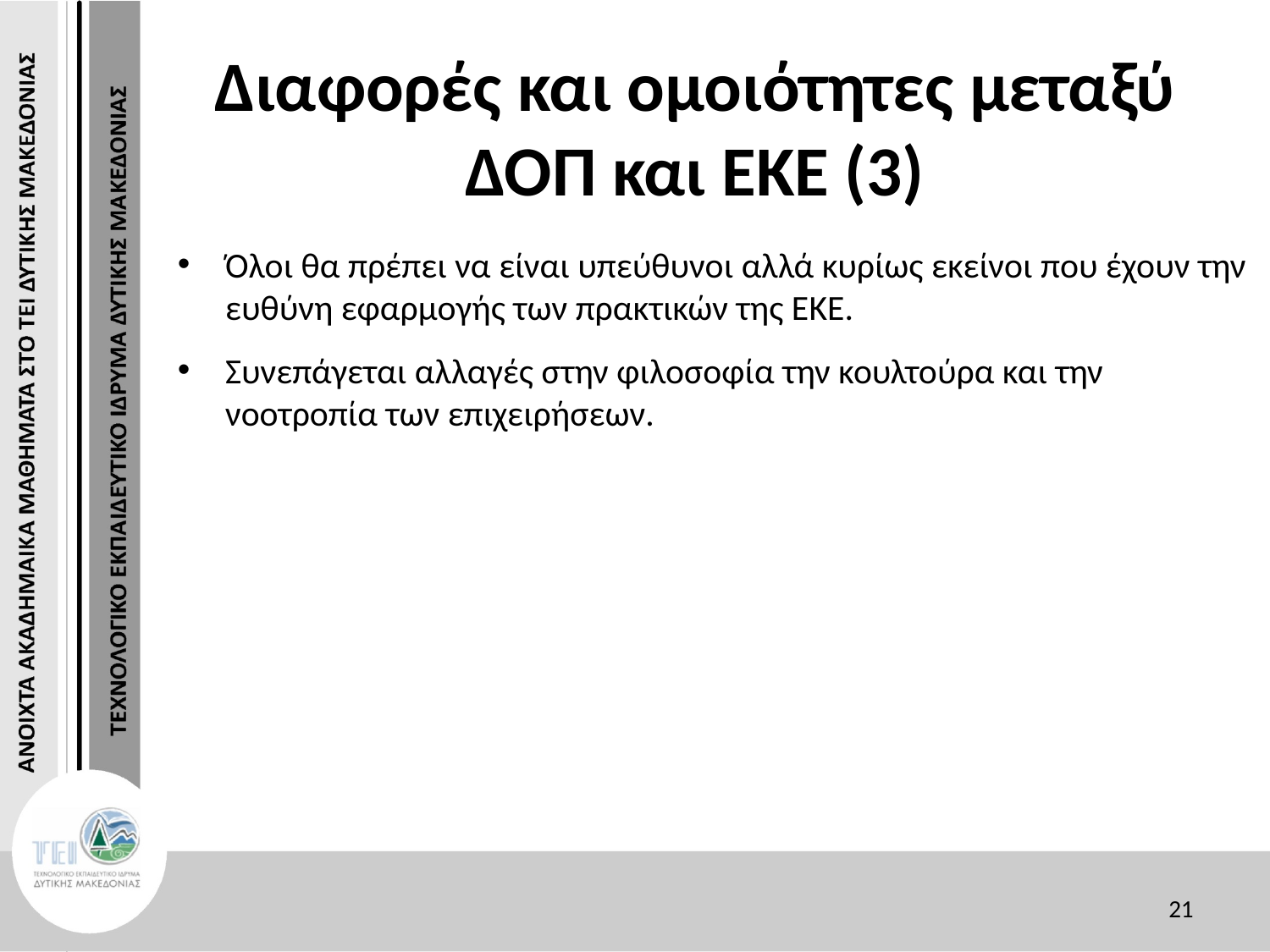

# Διαφορές και ομοιότητες μεταξύ ΔΟΠ και ΕΚΕ (3)
Όλοι θα πρέπει να είναι υπεύθυνοι αλλά κυρίως εκείνοι που έχουν την ευθύνη εφαρμογής των πρακτικών της ΕΚΕ.
Συνεπάγεται αλλαγές στην φιλοσοφία την κουλτούρα και την νοοτροπία των επιχειρήσεων.
21